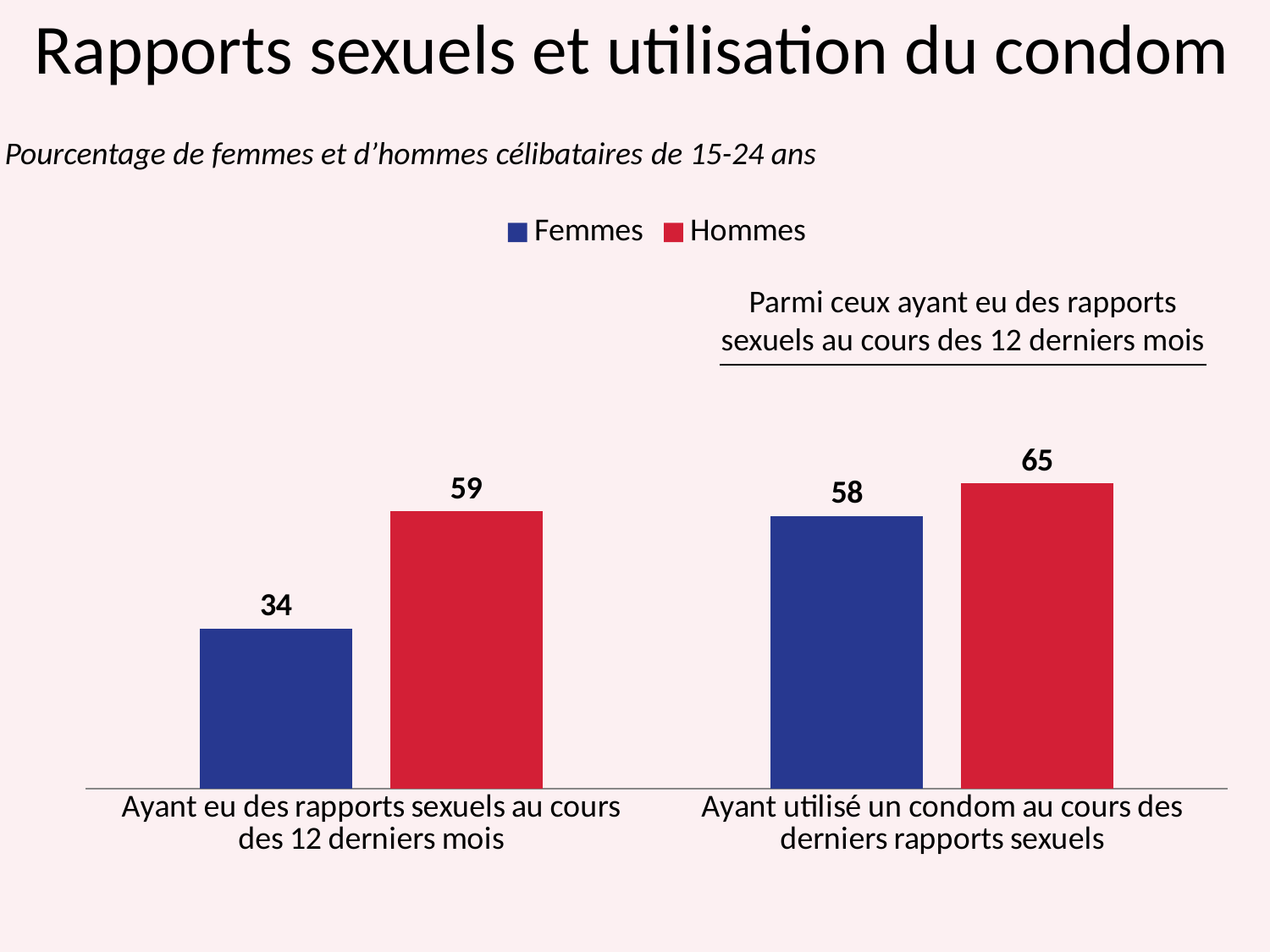

Rapports sexuels et utilisation du condom
Pourcentage de femmes et d’hommes célibataires de 15-24 ans

### Chart

| Category | Femmes | Hommes |
|---|---|---|
| Ayant eu des rapports sexuels au cours des 12 derniers mois | 34.0 | 59.0 |
| Ayant utilisé un condom au cours des derniers rapports sexuels | 58.0 | 65.0 |
Parmi ceux ayant eu des rapports sexuels au cours des 12 derniers mois